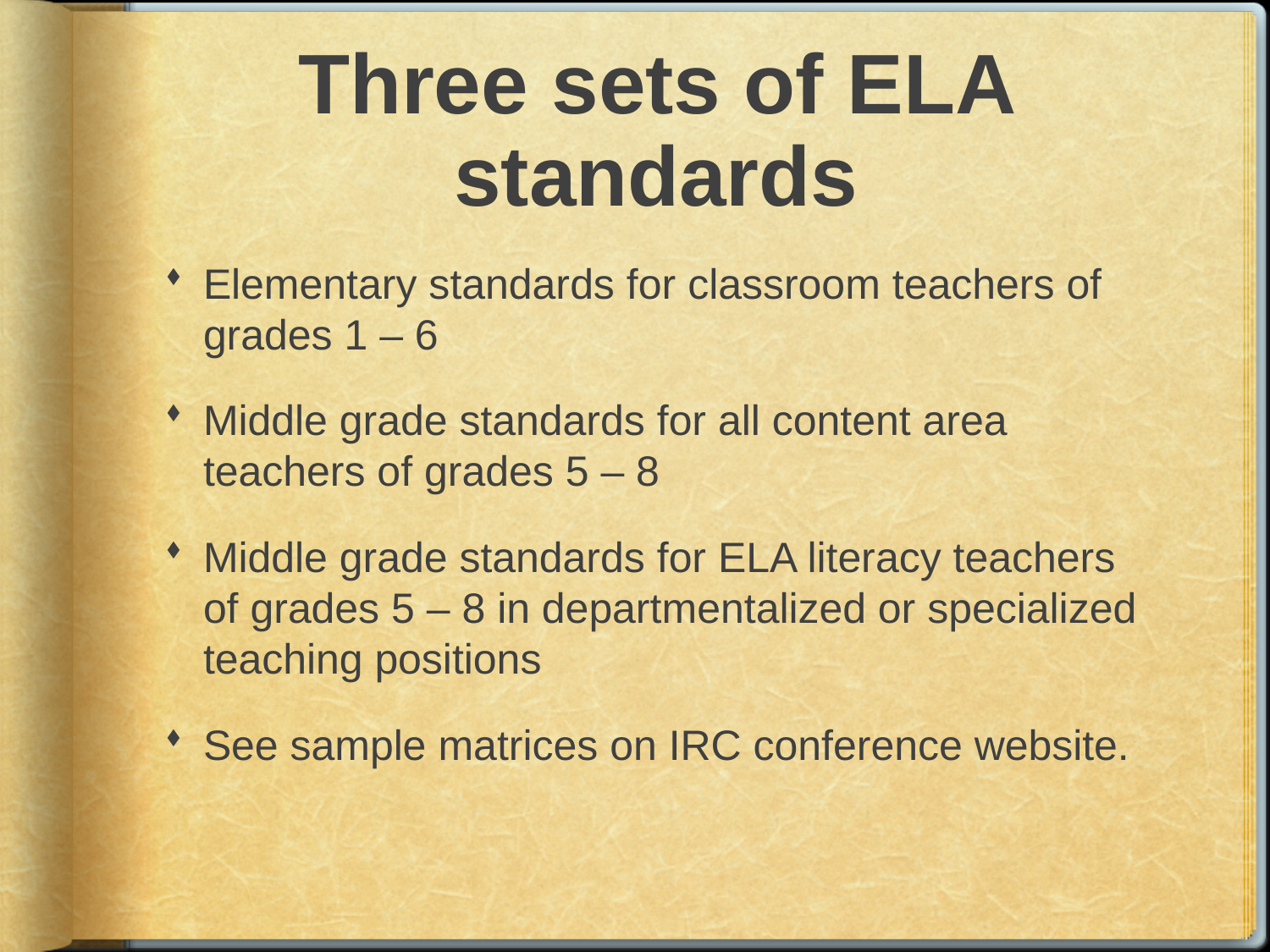

# Three sets of ELA standards
Elementary standards for classroom teachers of grades 1 – 6
Middle grade standards for all content area teachers of grades 5 – 8
Middle grade standards for ELA literacy teachers of grades 5 – 8 in departmentalized or specialized teaching positions
See sample matrices on IRC conference website.